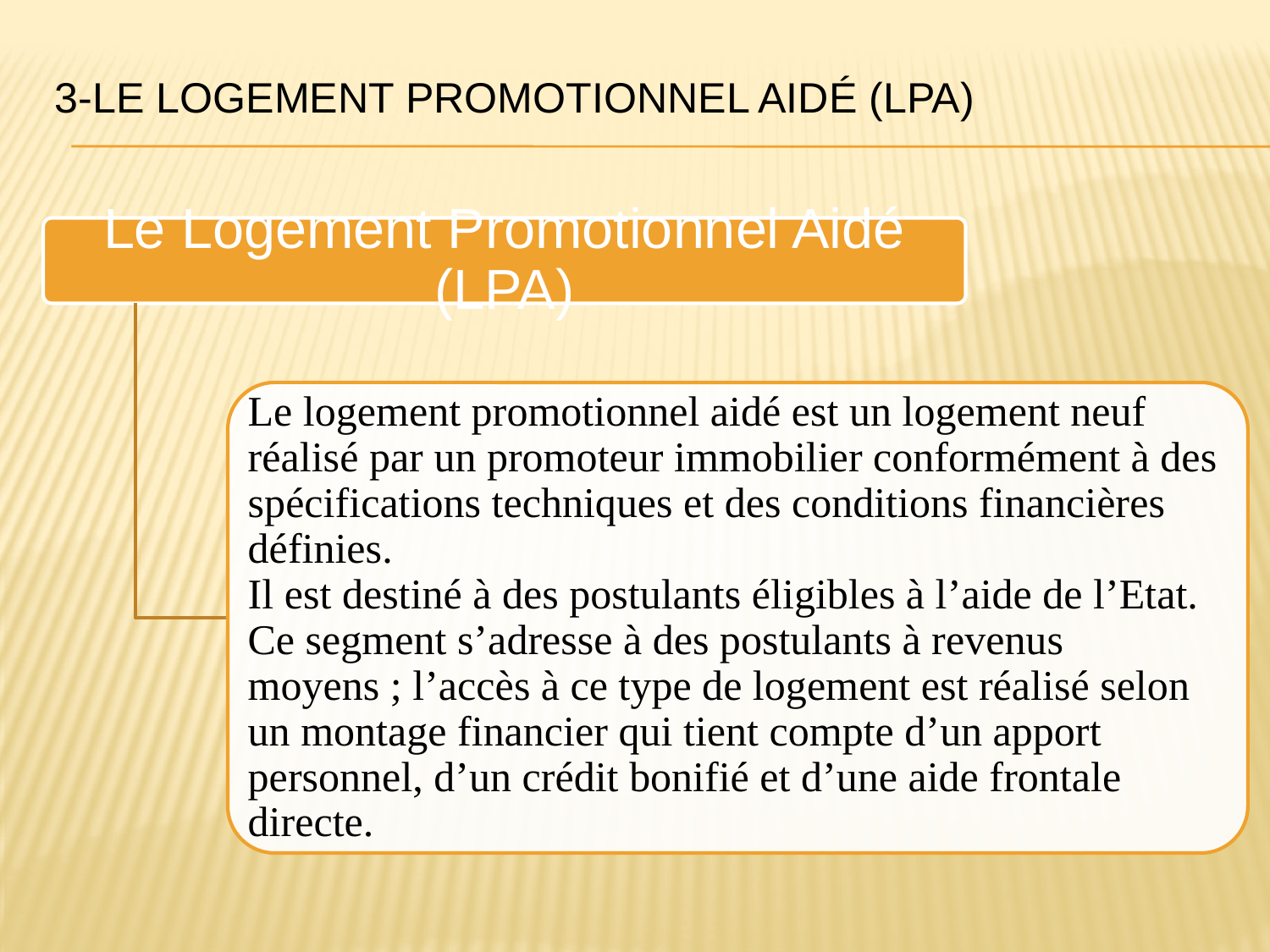

# 3-Le Logement Promotionnel Aidé (LPA)
Le Logement Promotionnel Aidé (LPA)
Le logement promotionnel aidé est un logement neuf réalisé par un promoteur immobilier conformément à des spécifications techniques et des conditions financières définies.
Il est destiné à des postulants éligibles à l’aide de l’Etat.
Ce segment s’adresse à des postulants à revenus moyens ; l’accès à ce type de logement est réalisé selon un montage financier qui tient compte d’un apport personnel, d’un crédit bonifié et d’une aide frontale directe.